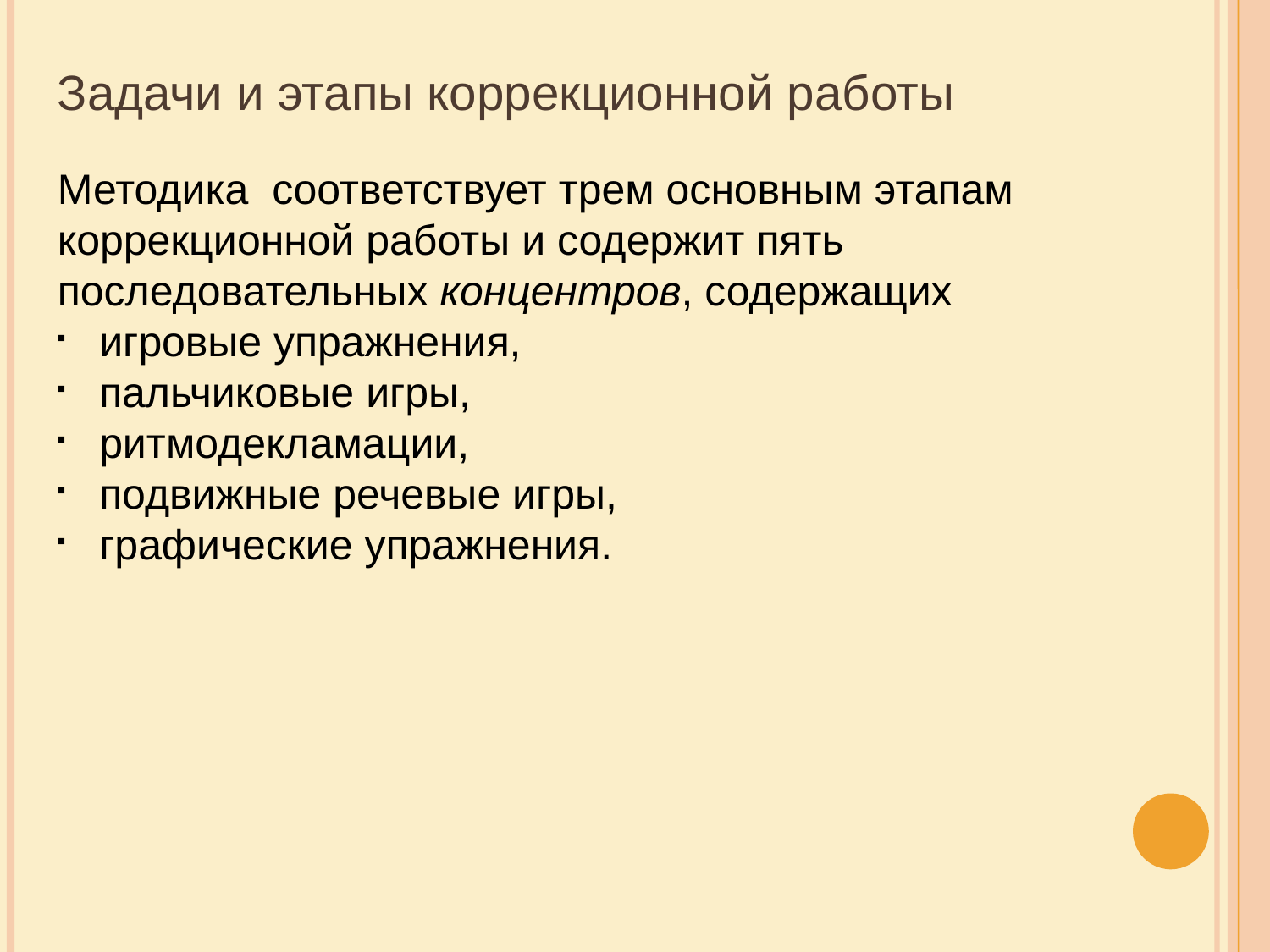

Задачи и этапы коррекционной работы

Методика  соответствует трем основным этапам коррекционной работы и содержит пять последовательных концентров, содержащих
 игровые упражнения,
 пальчиковые игры,
 ритмодекламации,
 подвижные речевые игры,
 графические упражнения.